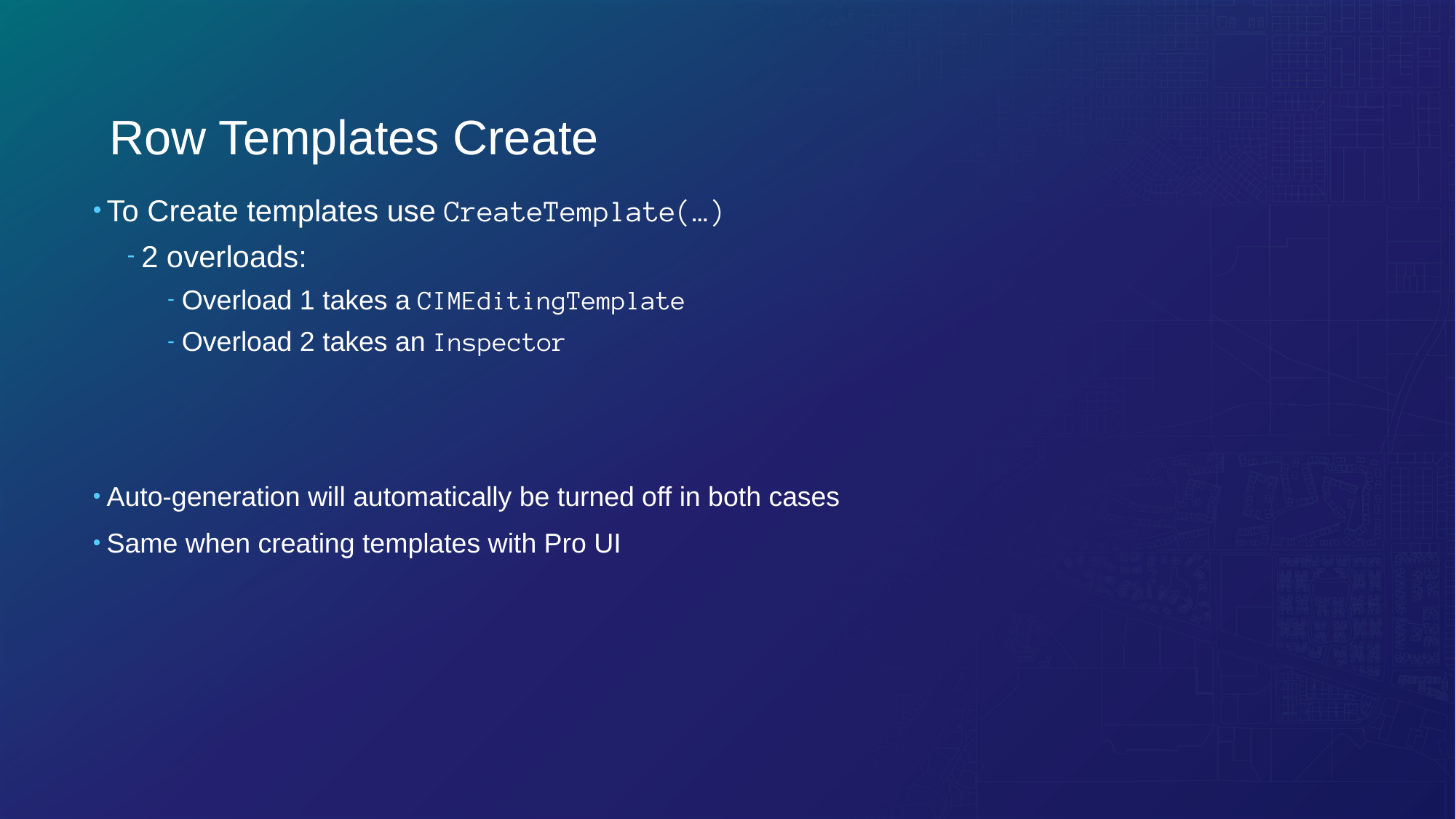

# Row Templates Create
To Create templates use CreateTemplate(…)
2 overloads:
Overload 1 takes a CIMEditingTemplate
Overload 2 takes an Inspector

Auto-generation will automatically be turned off in both cases
Same when creating templates with Pro UI